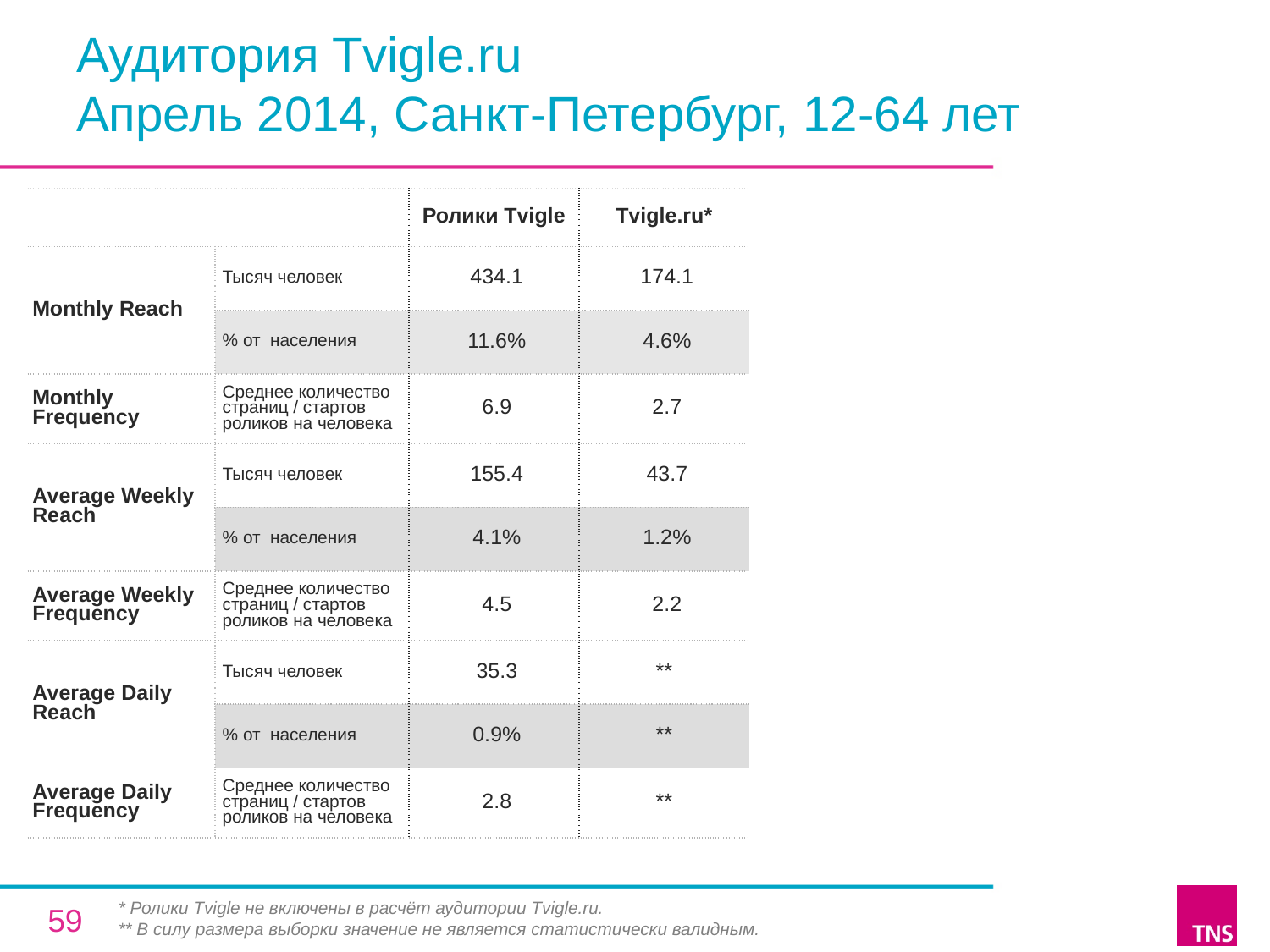

# Аудитория Tvigle.ru Апрель 2014, Санкт-Петербург, 12-64 лет
|  |  | Ролики Tvigle | Tvigle.ru\* |
| --- | --- | --- | --- |
| Monthly Reach | Тысяч человек | 434.1 | 174.1 |
|  | % от населения | 11.6% | 4.6% |
| Monthly Frequency | Среднее количество страниц / стартов роликов на человека | 6.9 | 2.7 |
| Average Weekly Reach | Тысяч человек | 155.4 | 43.7 |
|  | % от населения | 4.1% | 1.2% |
| Average Weekly Frequency | Среднее количество страниц / стартов роликов на человека | 4.5 | 2.2 |
| Average Daily Reach | Тысяч человек | 35.3 | \*\* |
|  | % от населения | 0.9% | \*\* |
| Average Daily Frequency | Среднее количество страниц / стартов роликов на человека | 2.8 | \*\* |
* Ролики Tvigle не включены в расчёт аудитории Tvigle.ru.
** В силу размера выборки значение не является статистически валидным.
59